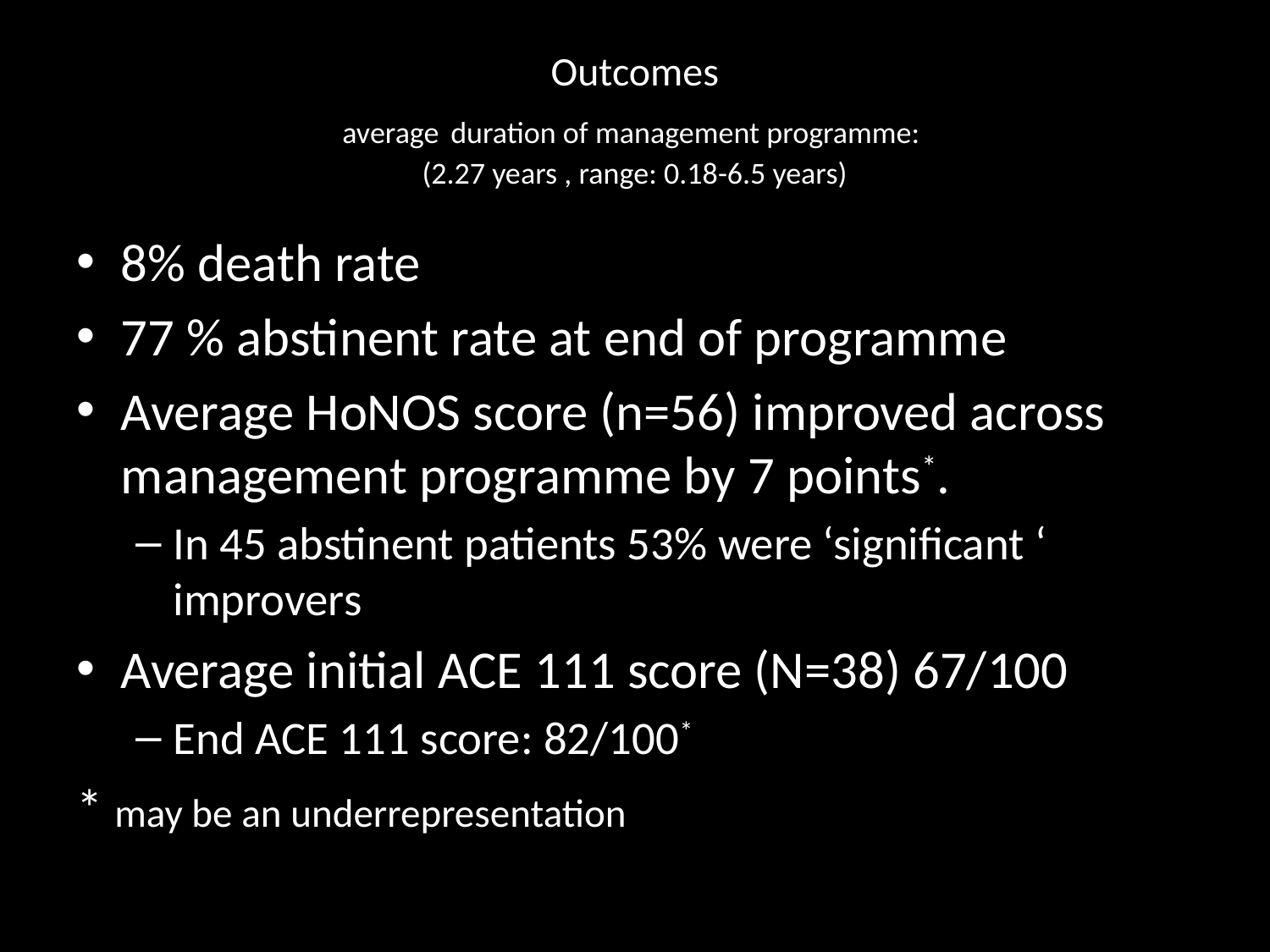

# Outcomes average duration of management programme: (2.27 years , range: 0.18-6.5 years)
8% death rate
77 % abstinent rate at end of programme
Average HoNOS score (n=56) improved across management programme by 7 points*.
In 45 abstinent patients 53% were ‘significant ‘ improvers
Average initial ACE 111 score (N=38) 67/100
End ACE 111 score: 82/100*
* may be an underrepresentation